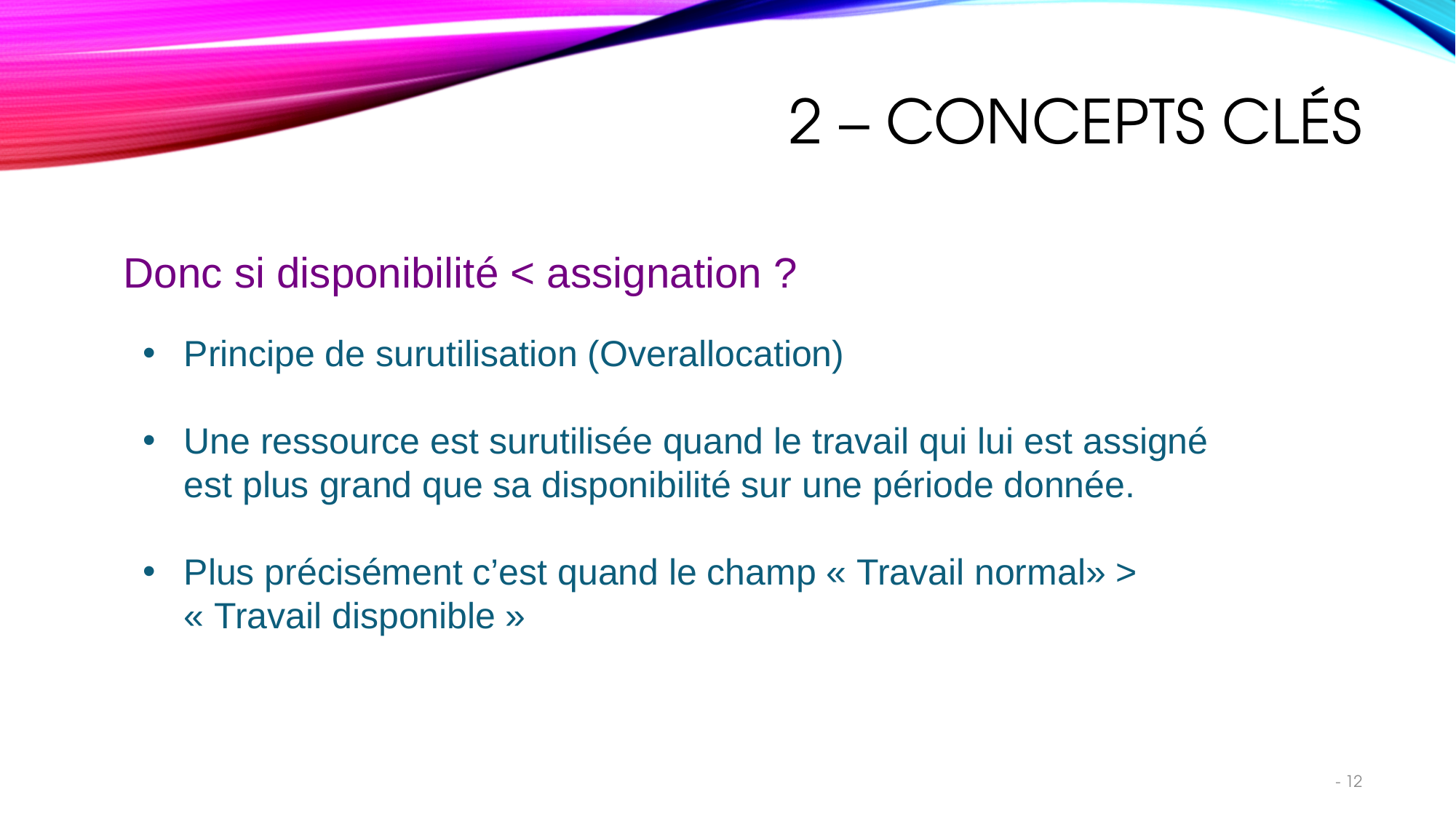

# 2 – Concepts clés
Donc si disponibilité < assignation ?
Principe de surutilisation (Overallocation)

Une ressource est surutilisée quand le travail qui lui est assigné est plus grand que sa disponibilité sur une période donnée.

Plus précisément c’est quand le champ « Travail normal» > « Travail disponible »
12